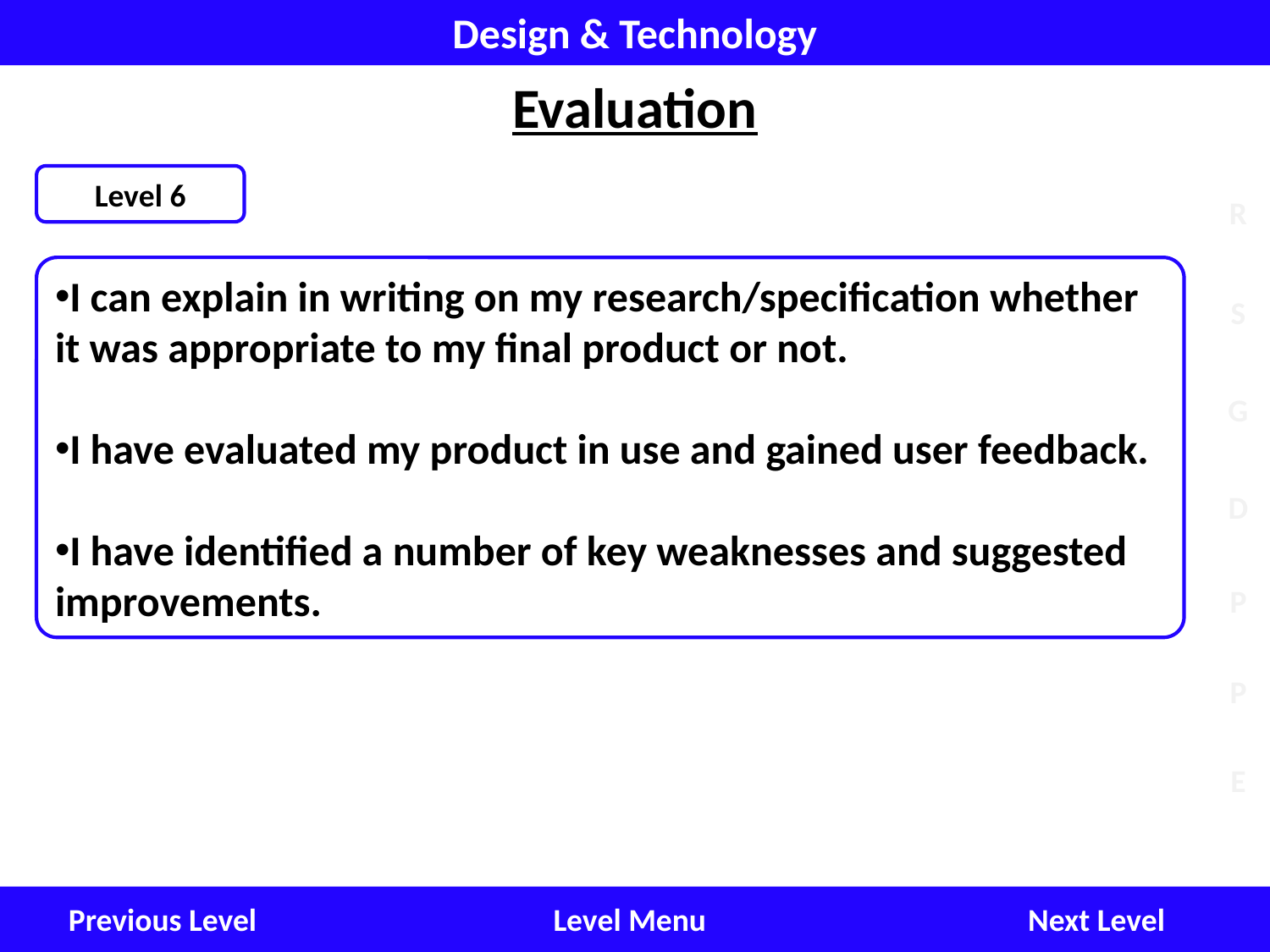

Design & Technology
Evaluation
Level 6
I can explain in writing on my research/specification whether it was appropriate to my final product or not.

I have evaluated my product in use and gained user feedback.

I have identified a number of key weaknesses and suggested improvements.

Next Level
Level Menu
Previous Level